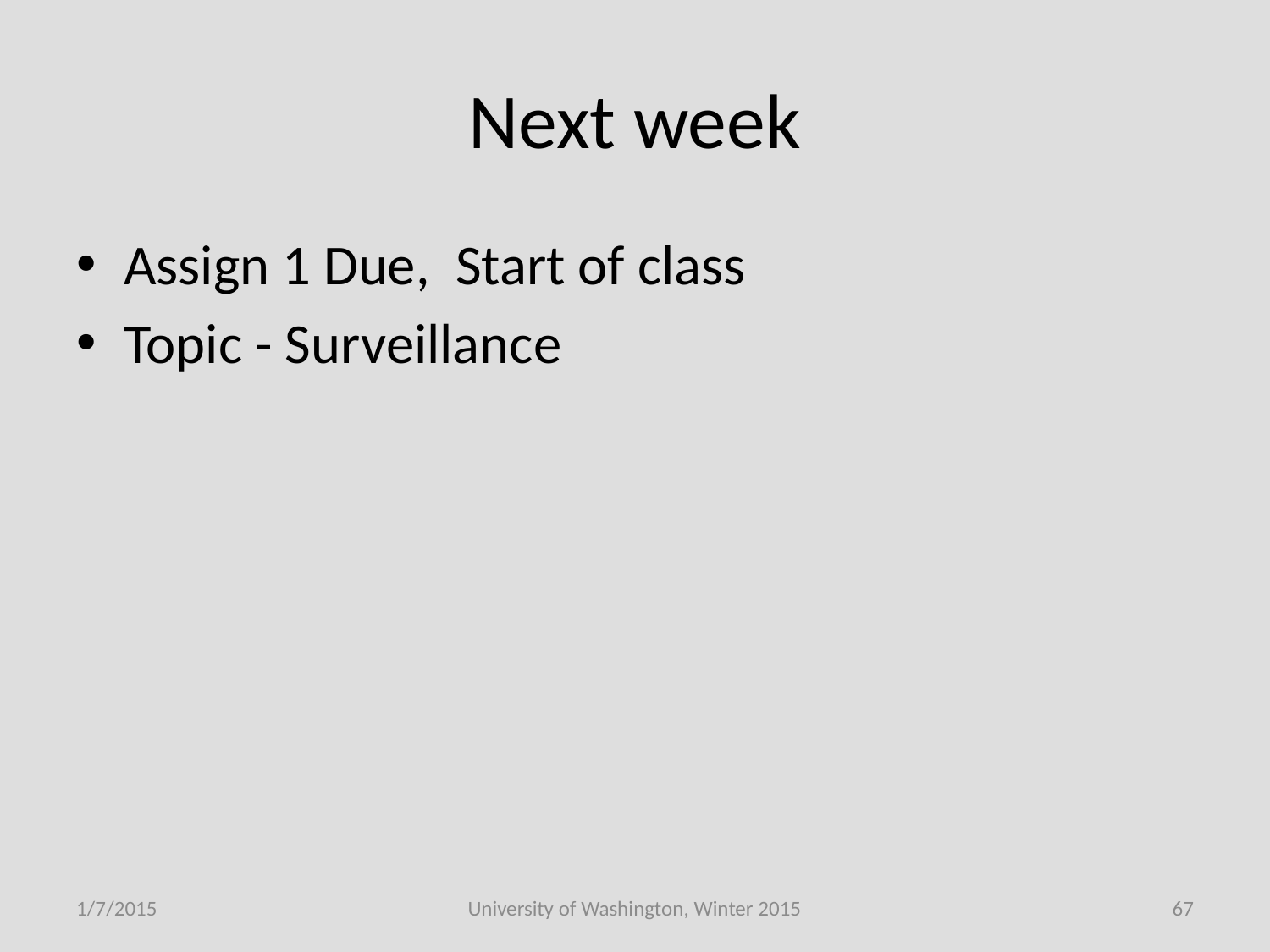

# Next week
Assign 1 Due,  Start of class
Topic - Surveillance
1/7/2015
University of Washington, Winter 2015
67